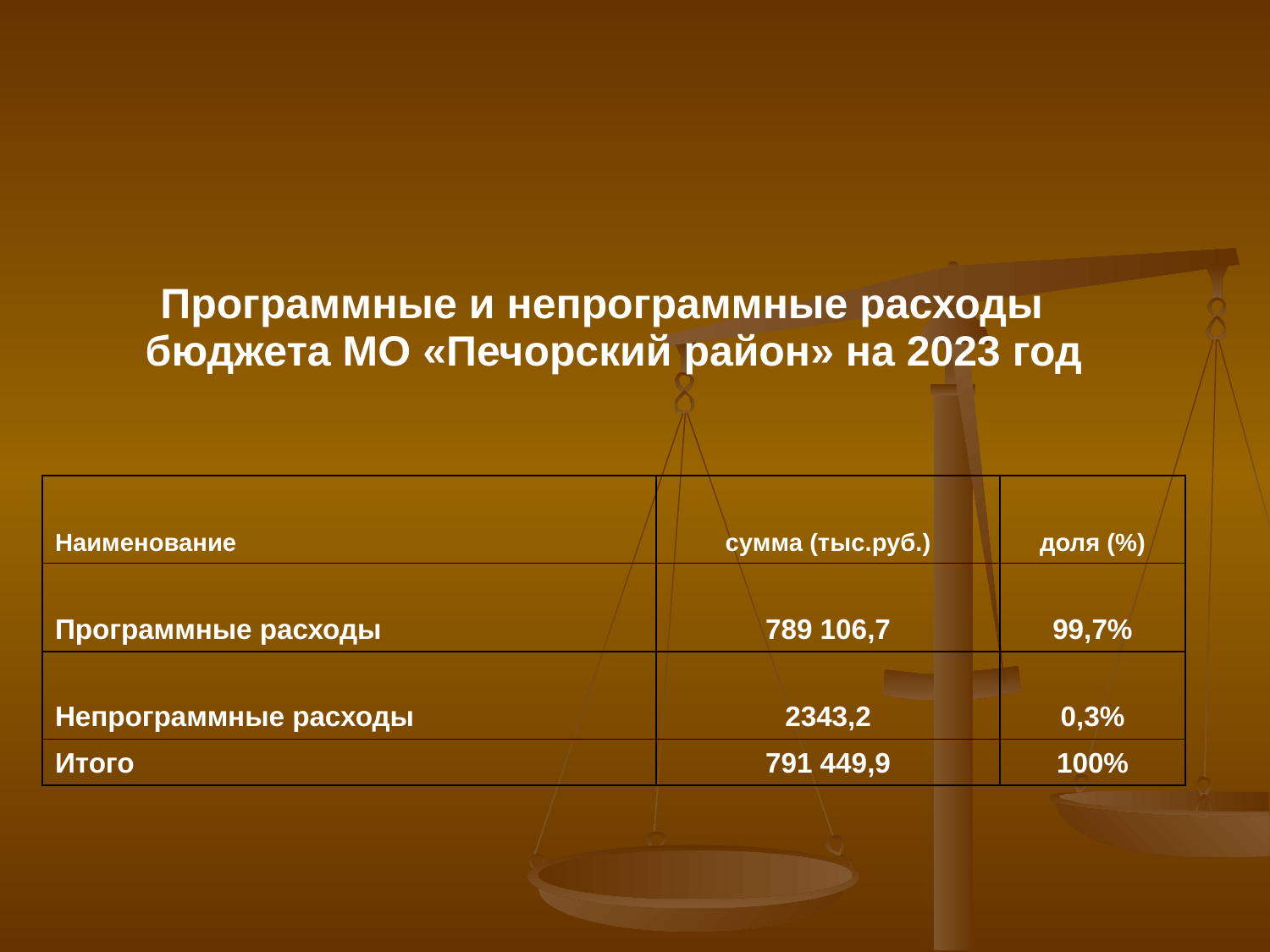

| Программные и непрограммные расходы бюджета МО «Печорский район» на 2023 год |  |  |
| --- | --- | --- |
| Наименование | сумма (тыс.руб.) | доля (%) |
| Программные расходы | 789 106,7 | 99,7% |
| Непрограммные расходы | 2343,2 | 0,3% |
| Итого | 791 449,9 | 100% |